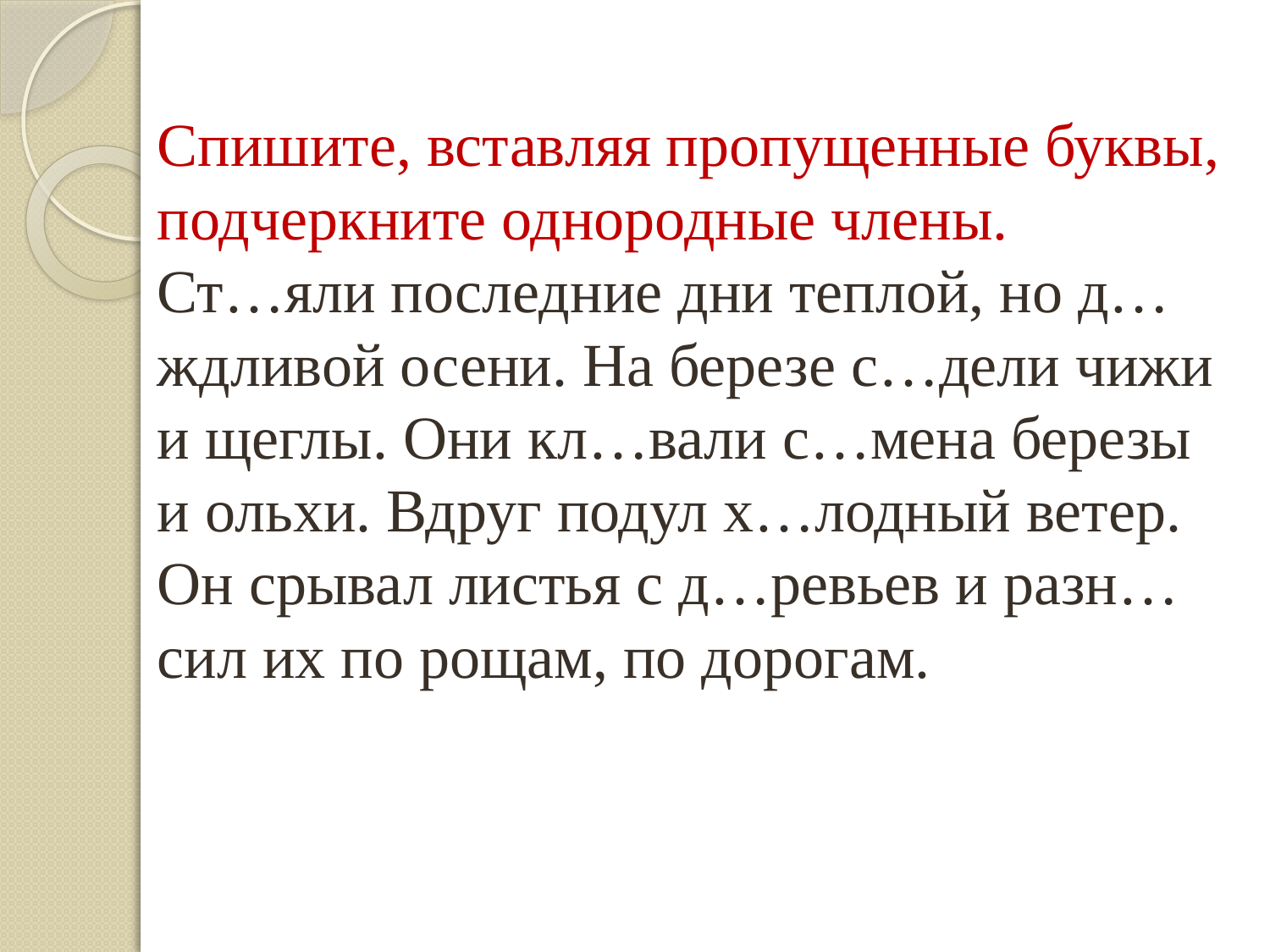

# Спишите, вставляя пропущенные буквы, подчеркните однородные члены. Ст…яли последние дни теплой, но д…ждливой осени. На березе с…дели чижи и щеглы. Они кл…вали с…мена березы и ольхи. Вдруг подул х…лодный ветер. Он срывал листья с д…ревьев и разн…сил их по рощам, по дорогам.